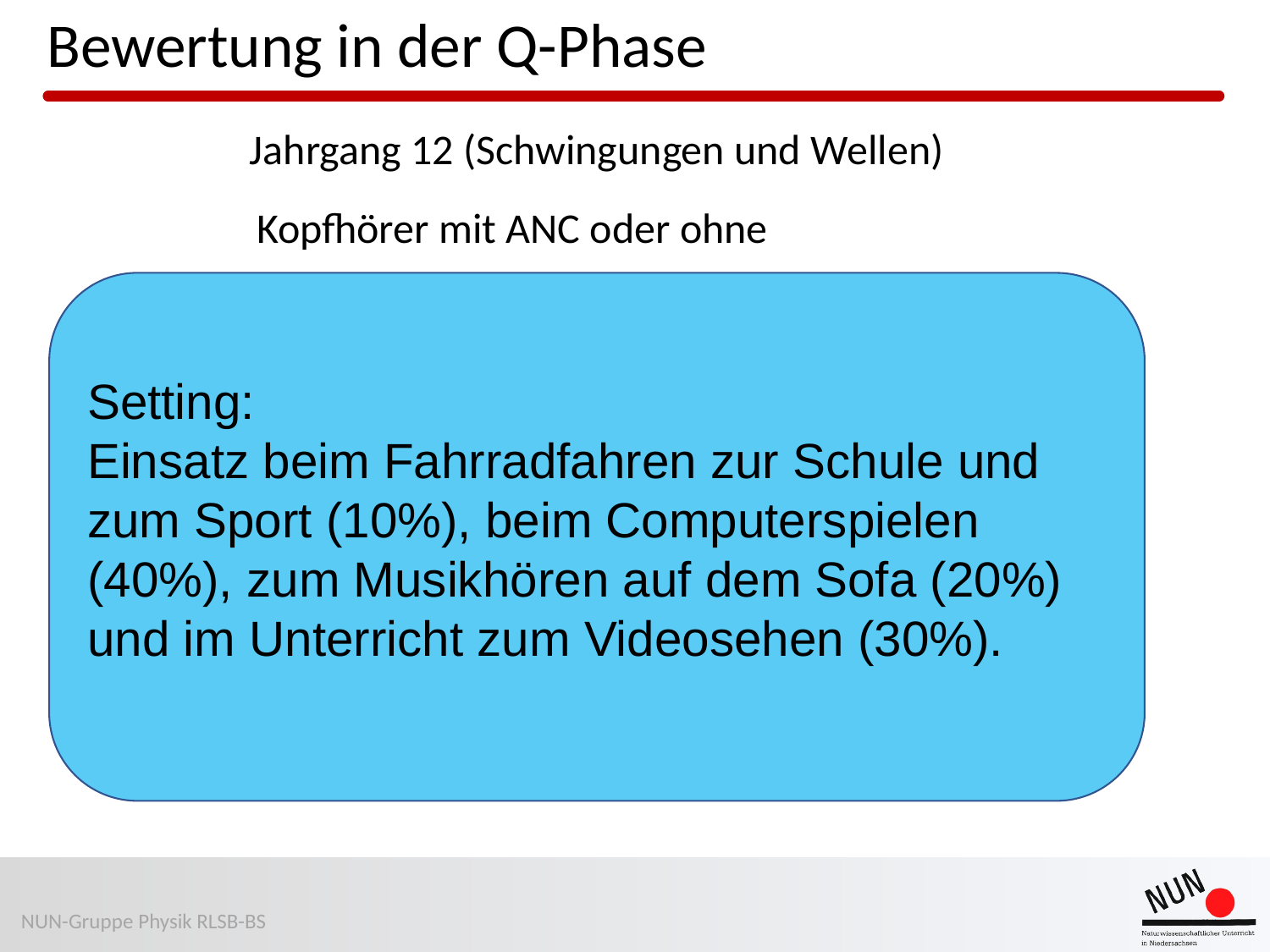

# Bewertung in der Q-Phase
Jahrgang 12 (Schwingungen und Wellen)
Kopfhörer mit ANC oder ohne
Setting:
Einsatz beim Fahrradfahren zur Schule und zum Sport (10%), beim Computerspielen (40%), zum Musikhören auf dem Sofa (20%) und im Unterricht zum Videosehen (30%).